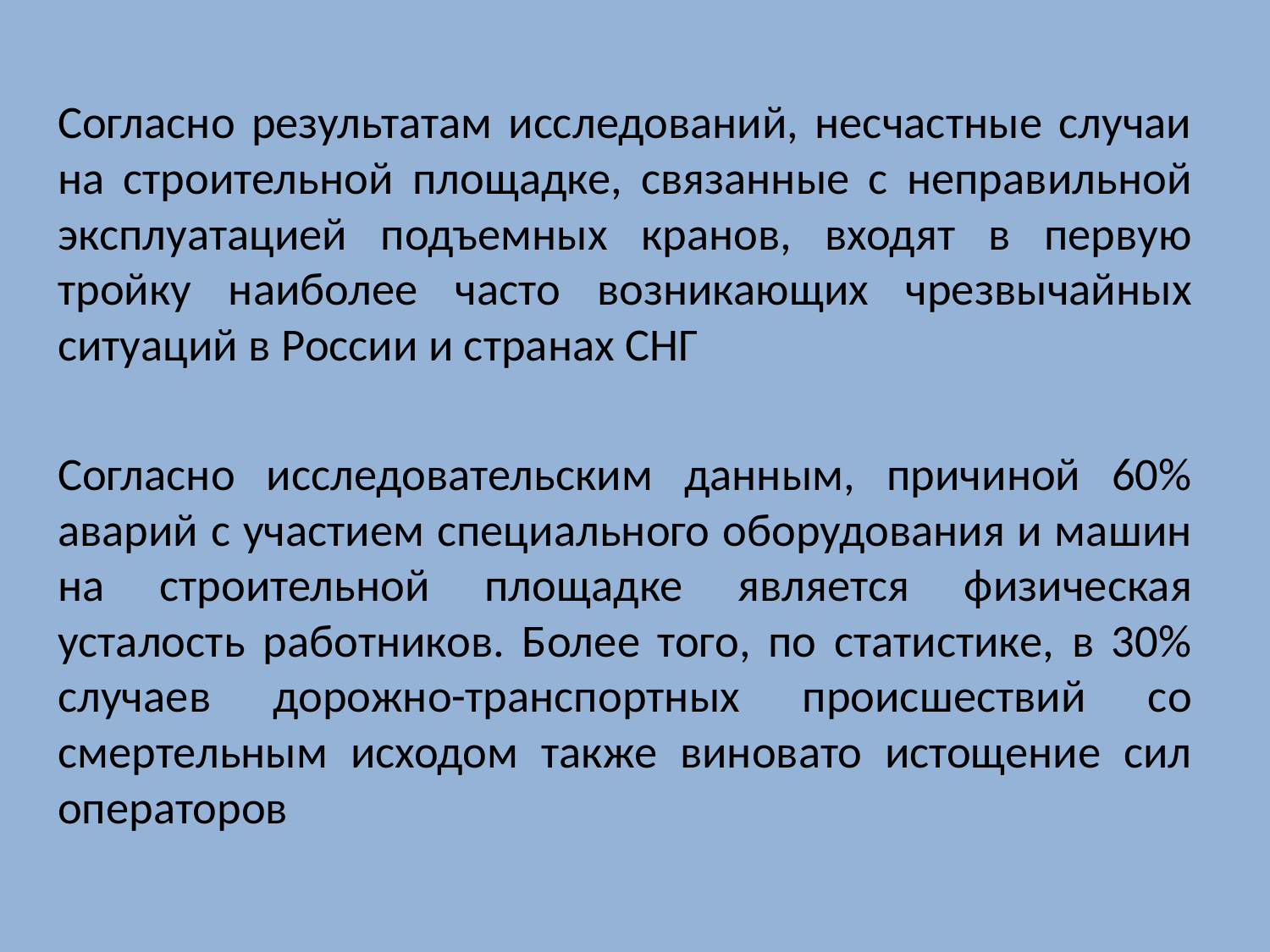

Согласно результатам исследований, несчастные случаи на строительной площадке, связанные с неправильной эксплуатацией подъемных кранов, входят в первую тройку наиболее часто возникающих чрезвычайных ситуаций в России и странах СНГ

Согласно исследовательским данным, причиной 60% аварий с участием специального оборудования и машин на строительной площадке является физическая усталость работников. Более того, по статистике, в 30% случаев дорожно-транспортных происшествий со смертельным исходом также виновато истощение сил операторов